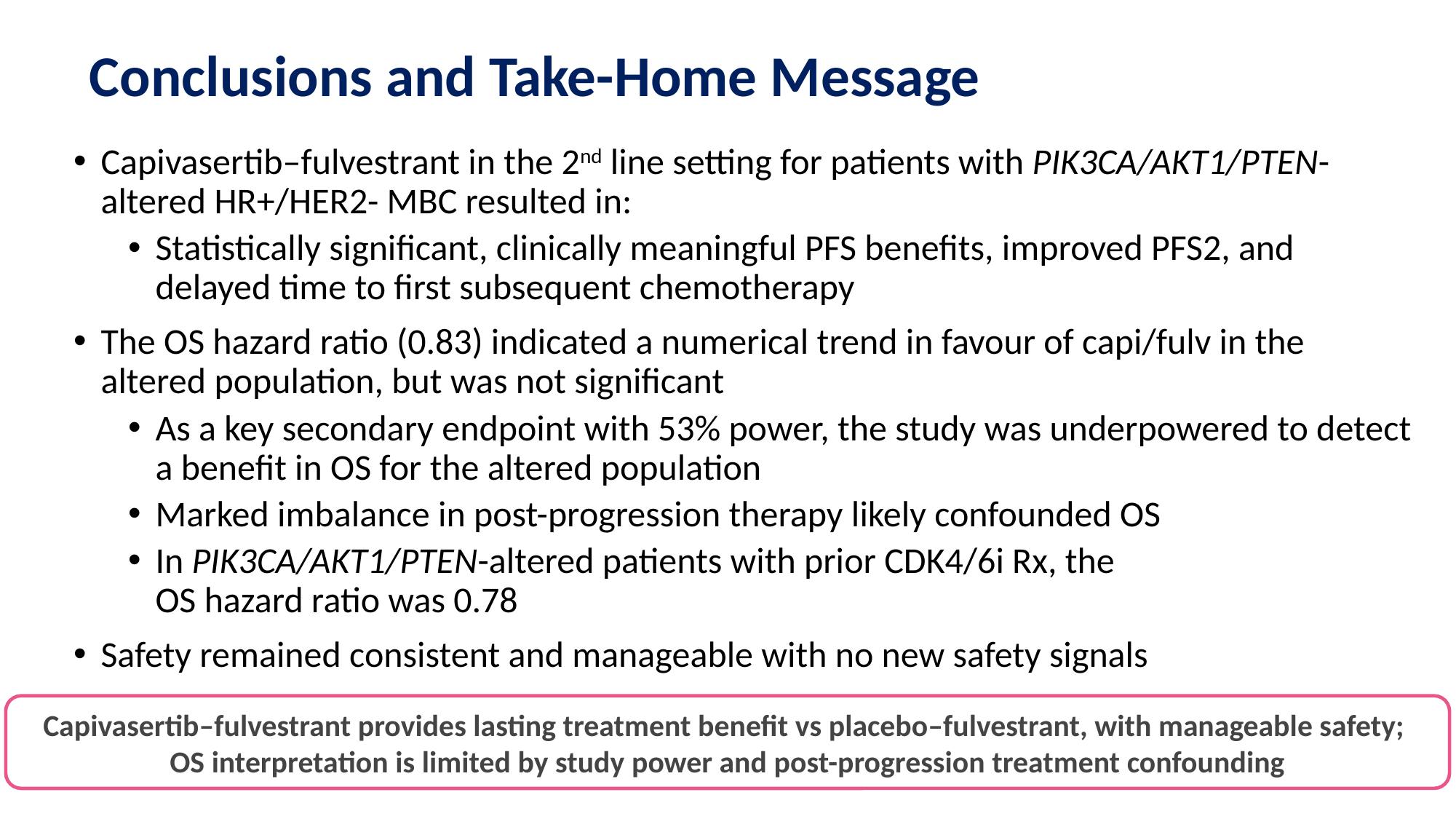

# Conclusions and Take-Home Message
Capivasertib–fulvestrant in the 2nd line setting for patients with PIK3CA/AKT1/PTEN-altered HR+/HER2- MBC resulted in:
Statistically significant, clinically meaningful PFS benefits, improved PFS2, and delayed time to first subsequent chemotherapy
The OS hazard ratio (0.83) indicated a numerical trend in favour of capi/fulv in the altered population, but was not significant
As a key secondary endpoint with 53% power, the study was underpowered to detect a benefit in OS for the altered population
Marked imbalance in post-progression therapy likely confounded OS
In PIK3CA/AKT1/PTEN-altered patients with prior CDK4/6i Rx, the
OS hazard ratio was 0.78
Safety remained consistent and manageable with no new safety signals

Capivasertib–fulvestrant provides lasting treatment benefit vs placebo–fulvestrant, with manageable safety;
OS interpretation is limited by study power and post-progression treatment confounding